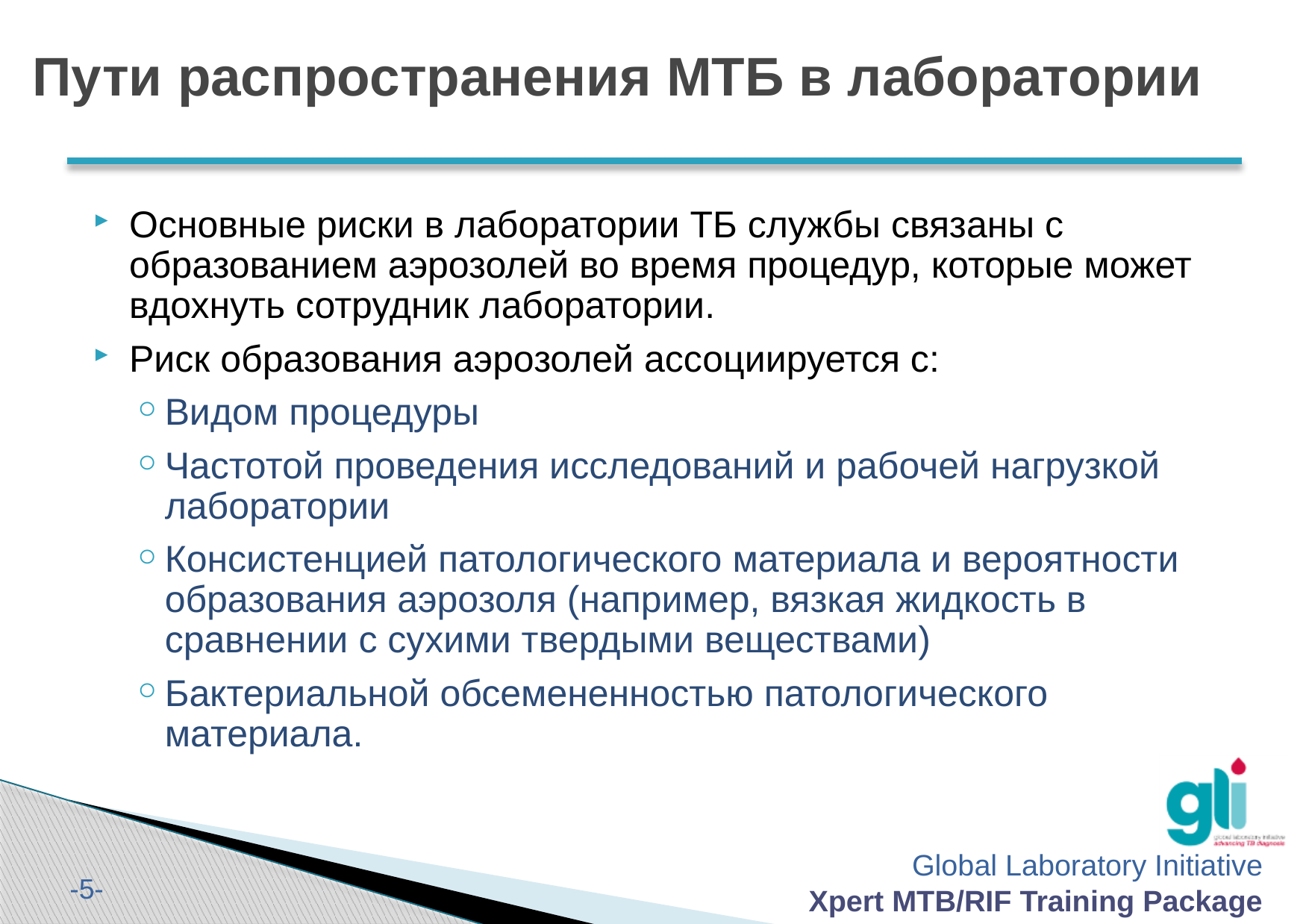

# Пути распространения МТБ в лаборатории
Основные риски в лаборатории ТБ службы связаны с образованием аэрозолей во время процедур, которые может вдохнуть сотрудник лаборатории.
Риск образования аэрозолей ассоциируется с:
Видом процедуры
Частотой проведения исследований и рабочей нагрузкой лаборатории
Консистенцией патологического материала и вероятности образования аэрозоля (например, вязкая жидкость в сравнении с сухими твердыми веществами)
Бактериальной обсемененностью патологического материала.